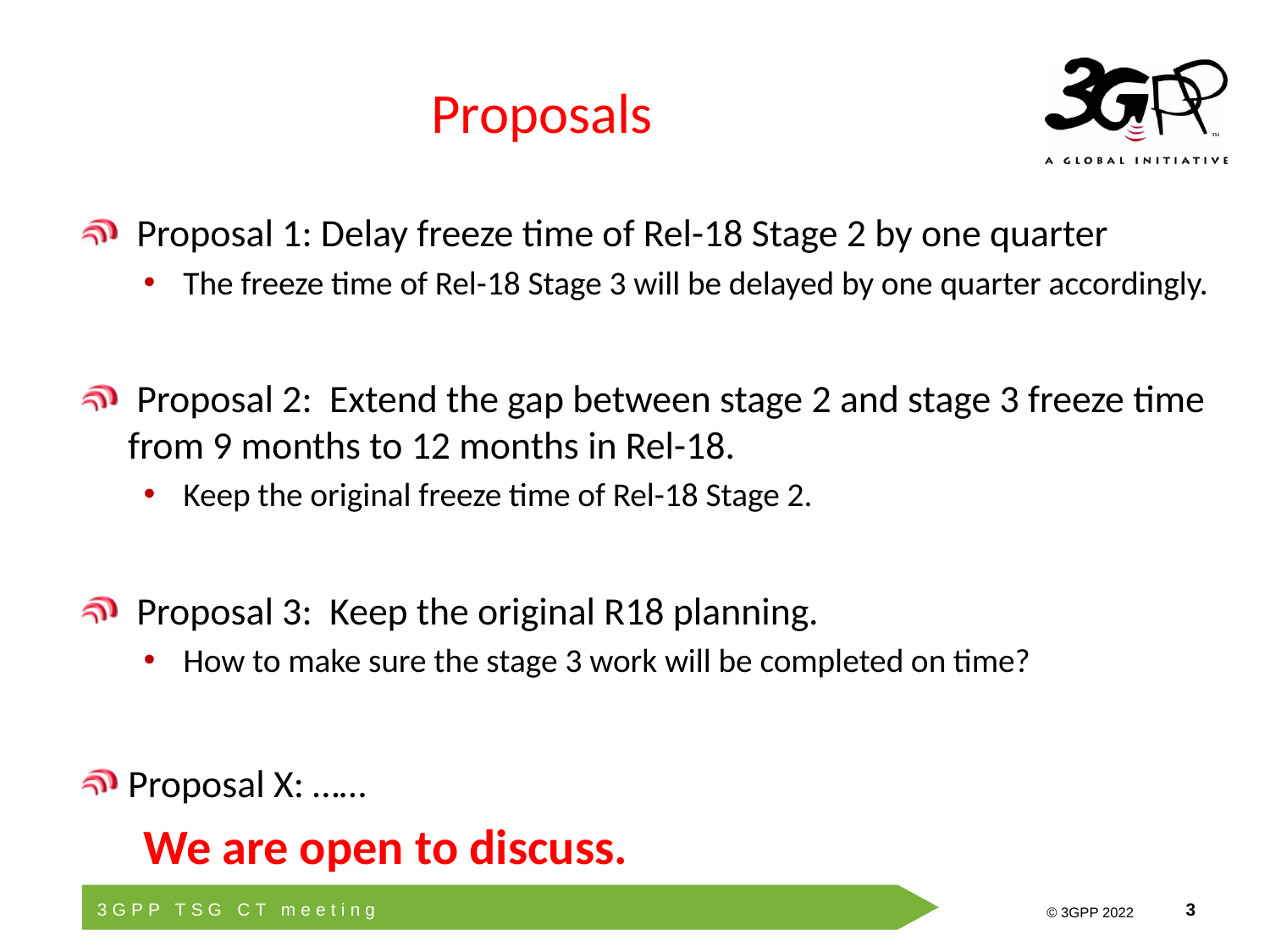

# Proposals
 Proposal 1: Delay freeze time of Rel-18 Stage 2 by one quarter
The freeze time of Rel-18 Stage 3 will be delayed by one quarter accordingly.

 Proposal 2:  Extend the gap between stage 2 and stage 3 freeze time from 9 months to 12 months in Rel-18.
Keep the original freeze time of Rel-18 Stage 2.

 Proposal 3:  Keep the original R18 planning.
How to make sure the stage 3 work will be completed on time?

Proposal X: ……
We are open to discuss.